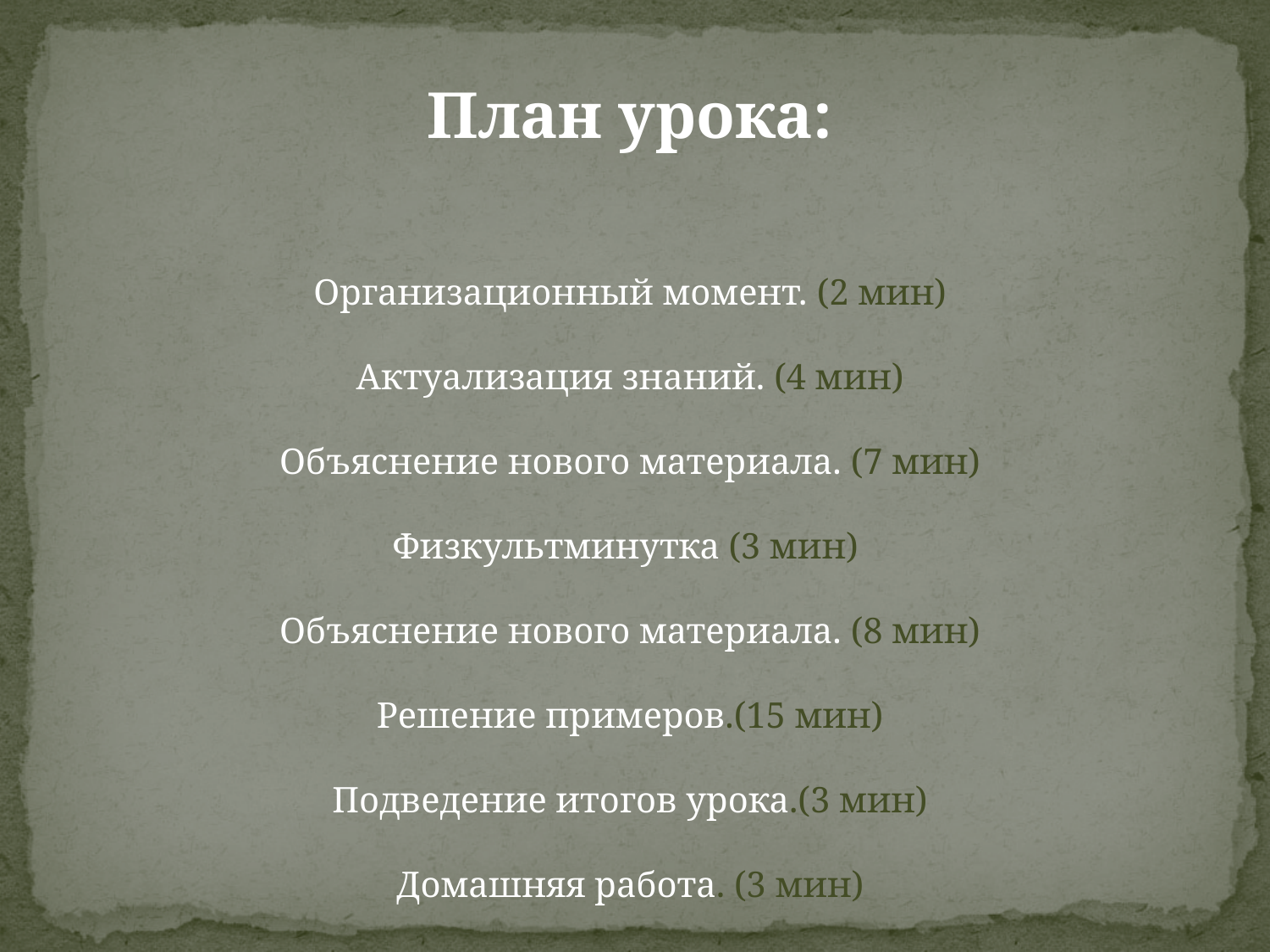

План урока:

Организационный момент. (2 мин)
Актуализация знаний. (4 мин)
Объяснение нового материала. (7 мин)
Физкультминутка (3 мин)
Объяснение нового материала. (8 мин)
Решение примеров.(15 мин)
Подведение итогов урока.(3 мин)
Домашняя работа. (3 мин)